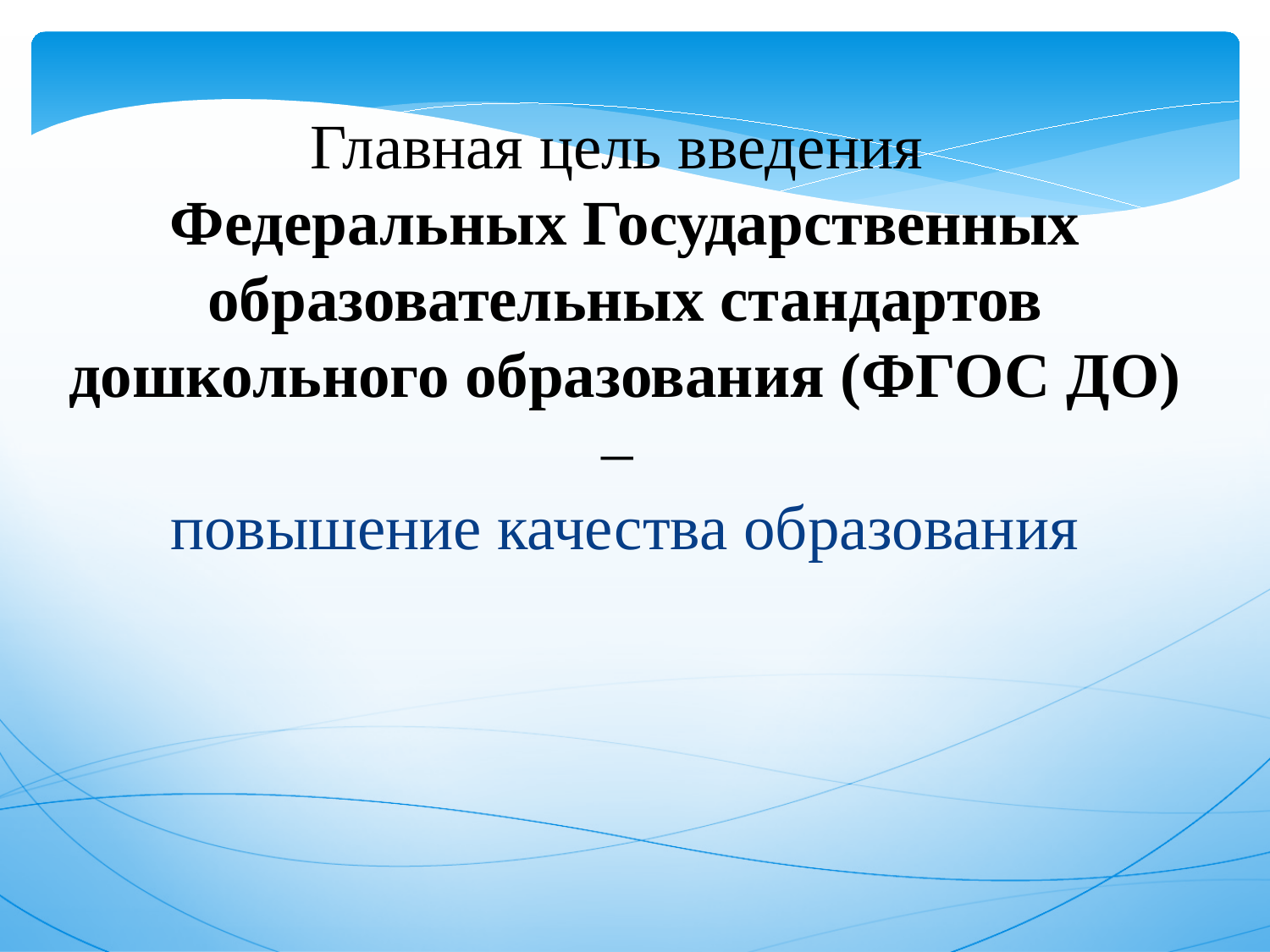

Главная цель введения
Федеральных Государственных образовательных стандартов дошкольного образования (ФГОС ДО) –
повышение качества образования